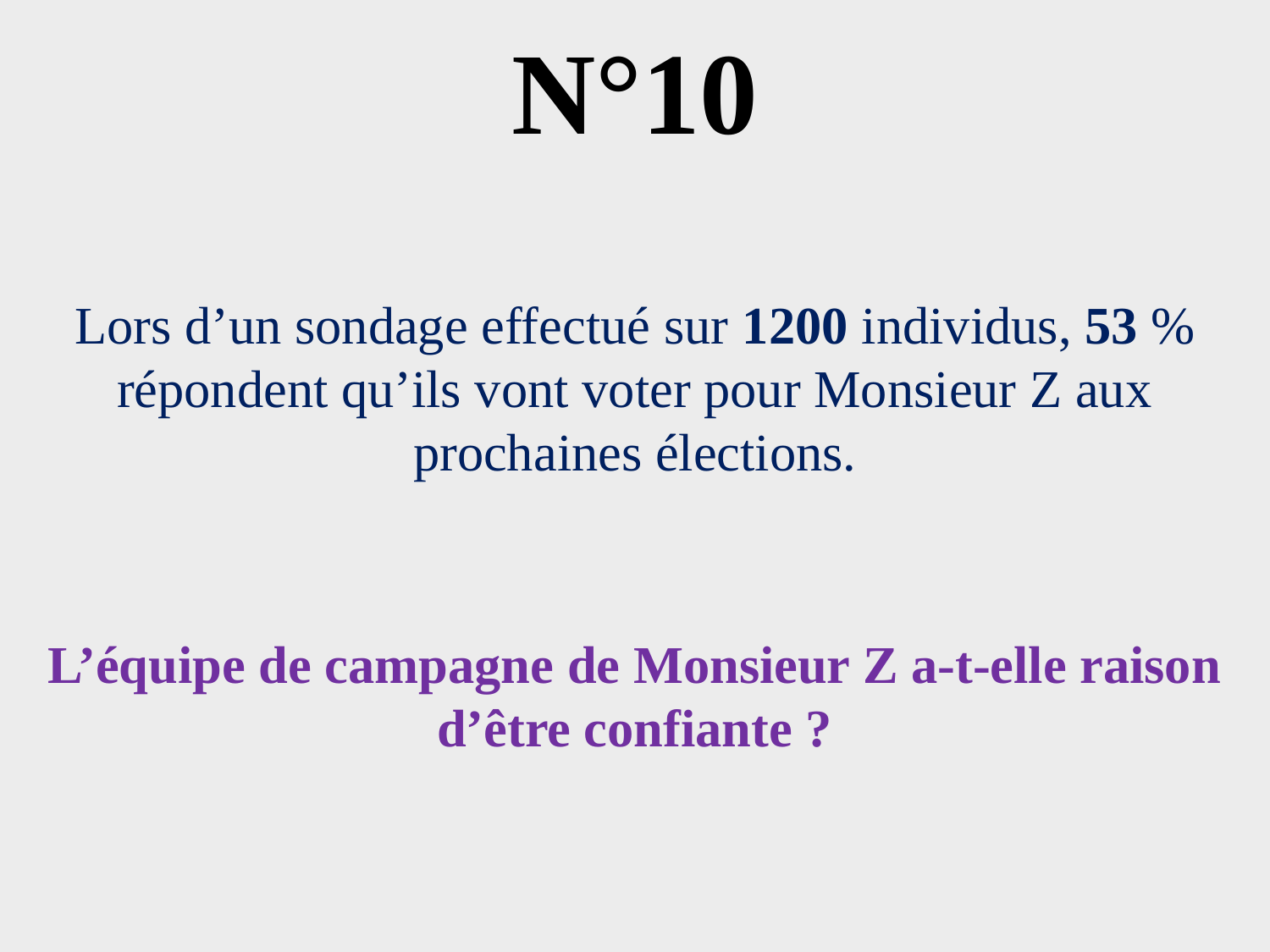

# N°10
Lors d’un sondage effectué sur 1200 individus, 53 % répondent qu’ils vont voter pour Monsieur Z aux prochaines élections.

L’équipe de campagne de Monsieur Z a-t-elle raison d’être confiante ?